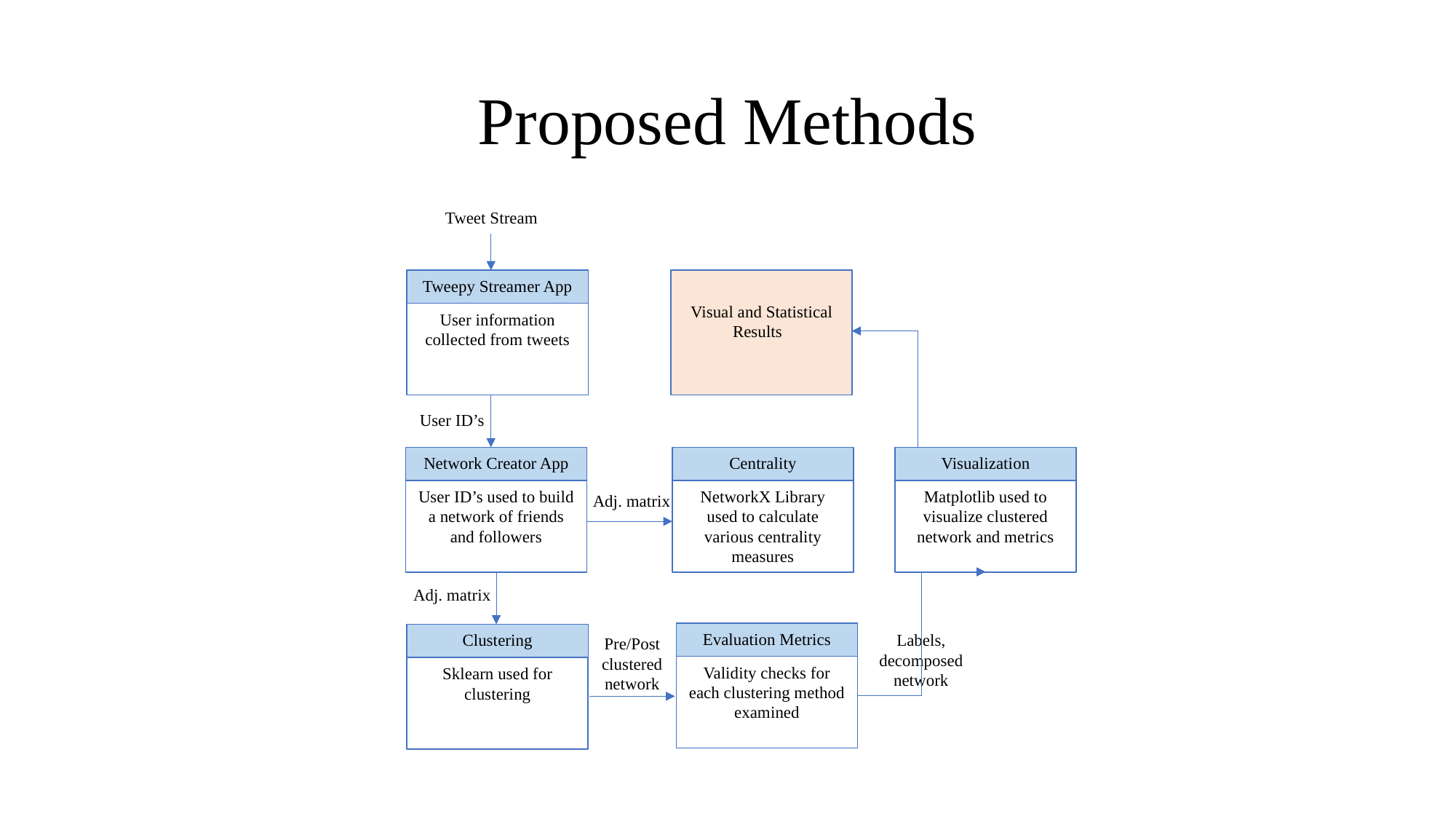

# Proposed Methods
Tweet Stream
Tweepy Streamer App
User information collected from tweets

Visual and Statistical Results
User ID’s
Network Creator App
User ID’s used to build a network of friends and followers
Centrality
NetworkX Library used to calculate various centrality measures
Visualization
Matplotlib used to visualize clustered network and metrics
Adj. matrix
Adj. matrix
Evaluation Metrics
Validity checks for each clustering method examined
Clustering
Sklearn used for clustering
Labels, decomposed network
Pre/Post clustered network